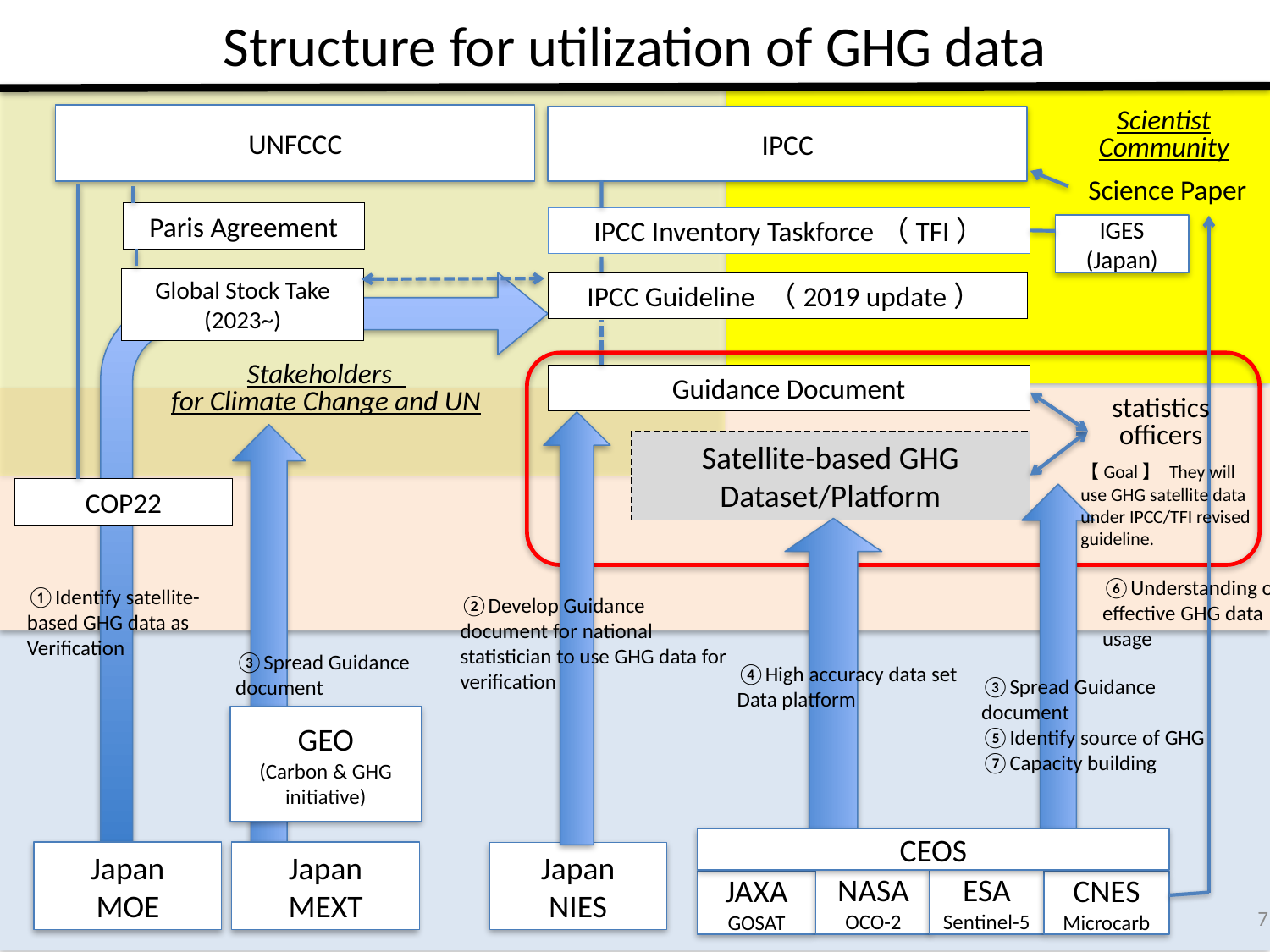

# Structure for utilization of GHG data

Scientist Community
UNFCCC
IPCC
Science Paper
Paris Agreement
IPCC Inventory Taskforce（TFI）
IGES
(Japan)
Global Stock Take (2023~)

IPCC Guideline （2019 update）

Stakeholders
for Climate Change and UN
Guidance Document

statistics officers
Satellite-based GHG Dataset/Platform
【Goal】 They will use GHG satellite data under IPCC/TFI revised guideline.
COP22
⑥Understanding of effective GHG data
usage
①Identify satellite-based GHG data as Verification
②Develop Guidance document for national statistician to use GHG data for verification

③Spread Guidance document
④High accuracy data set
Data platform
③Spread Guidance document
⑤Identify source of GHG
⑦Capacity building
GEO
(Carbon & GHG
initiative)
CEOS
Japan
MOE
Japan
MEXT
Japan
NIES
NASA
OCO-2
ESA
Sentinel-5
JAXA
GOSAT
CNES
Microcarb
7